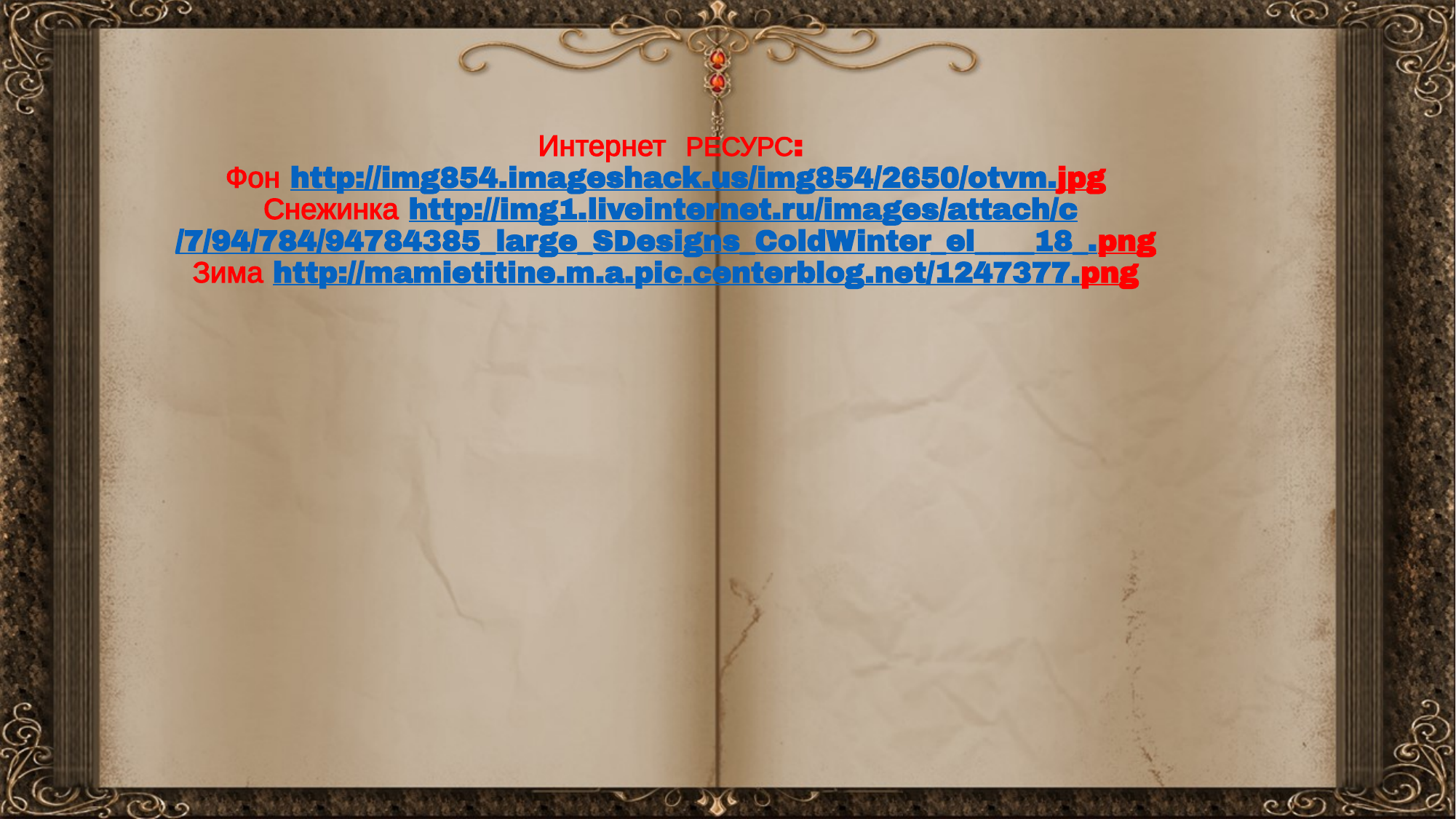

# Интернет  РЕСУРС: Фон http://img854.imageshack.us/img854/2650/otvm.jpg Снежинка http://img1.liveinternet.ru/images/attach/c/7/94/784/94784385_large_SDesigns_ColdWinter_el____18_.png Зима http://mamietitine.m.a.pic.centerblog.net/1247377.png